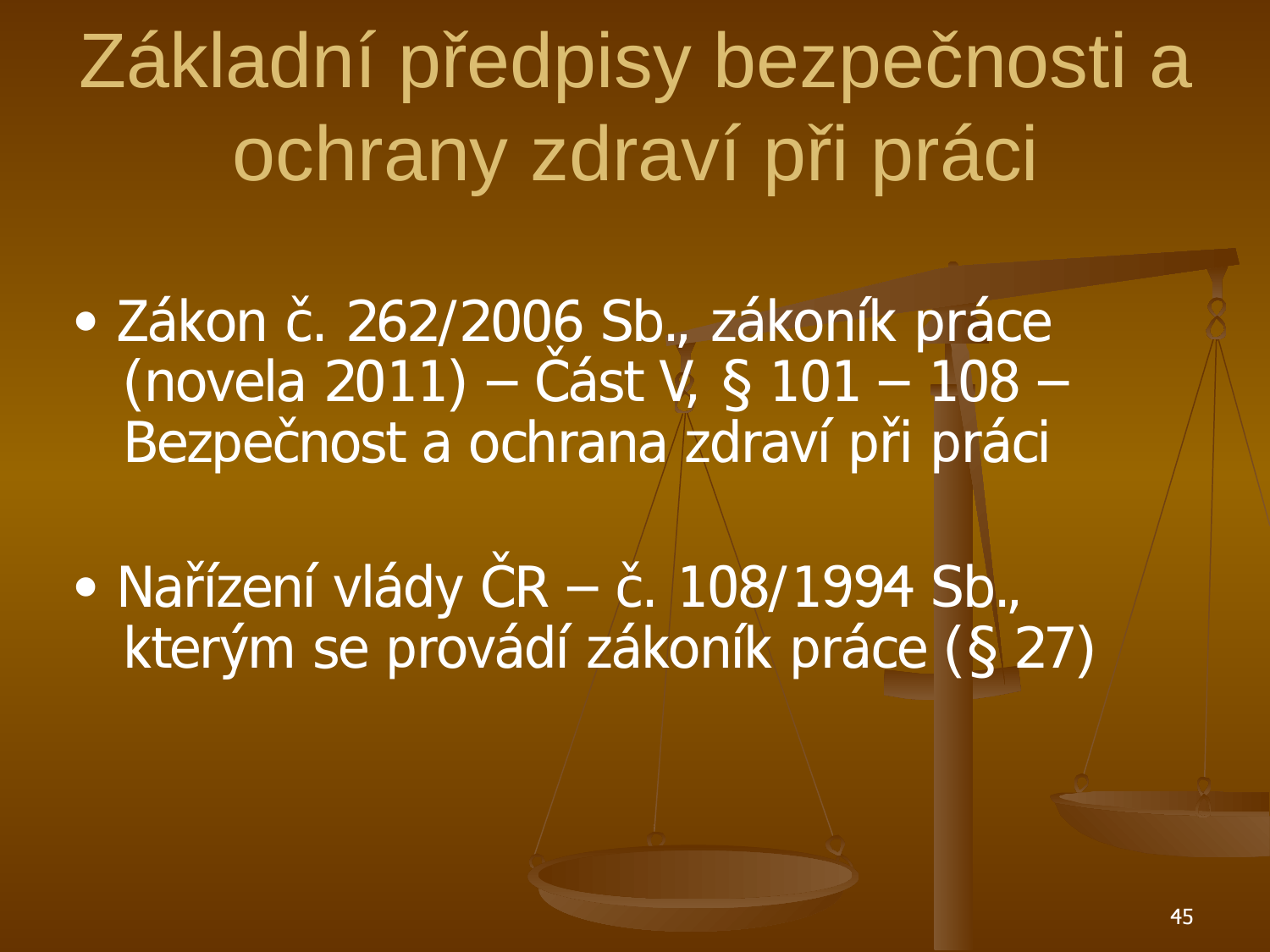

# Základní předpisy bezpečnosti a ochrany zdraví při práci
• Zákon č. 262/2006 Sb., zákoník práce (novela 2011) – Část V, § 101 – 108 – Bezpečnost a ochrana zdraví při práci

• Nařízení vlády ČR – č. 108/1994 Sb., kterým se provádí zákoník práce (§ 27)
45